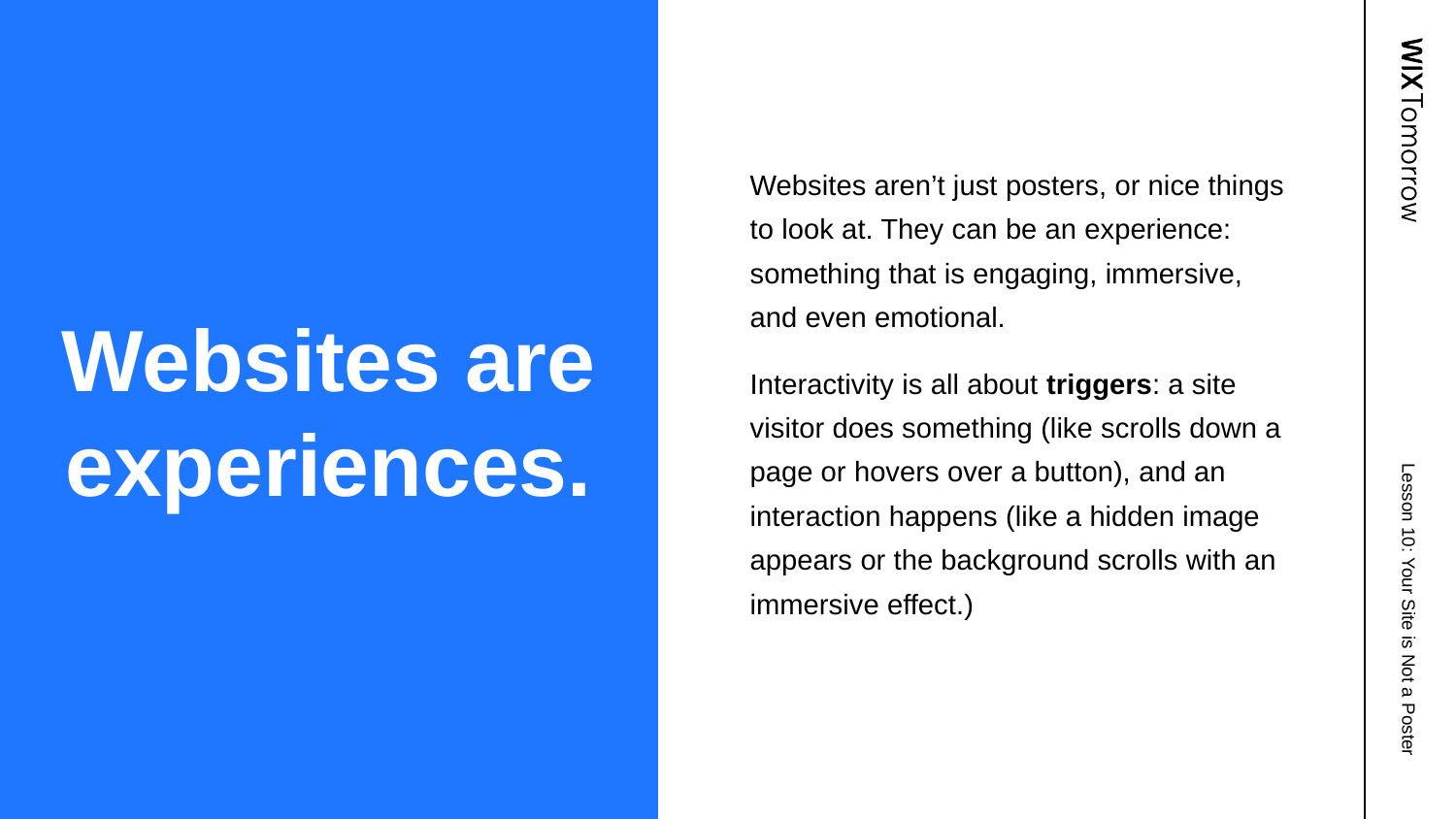

Websites are experiences.

Websites aren’t just posters, or nice things to look at. They can be an experience: something that is engaging, immersive, and even emotional.
Interactivity is all about triggers: a site visitor does something (like scrolls down a page or hovers over a button), and an interaction happens (like a hidden image appears or the background scrolls with an immersive effect.)